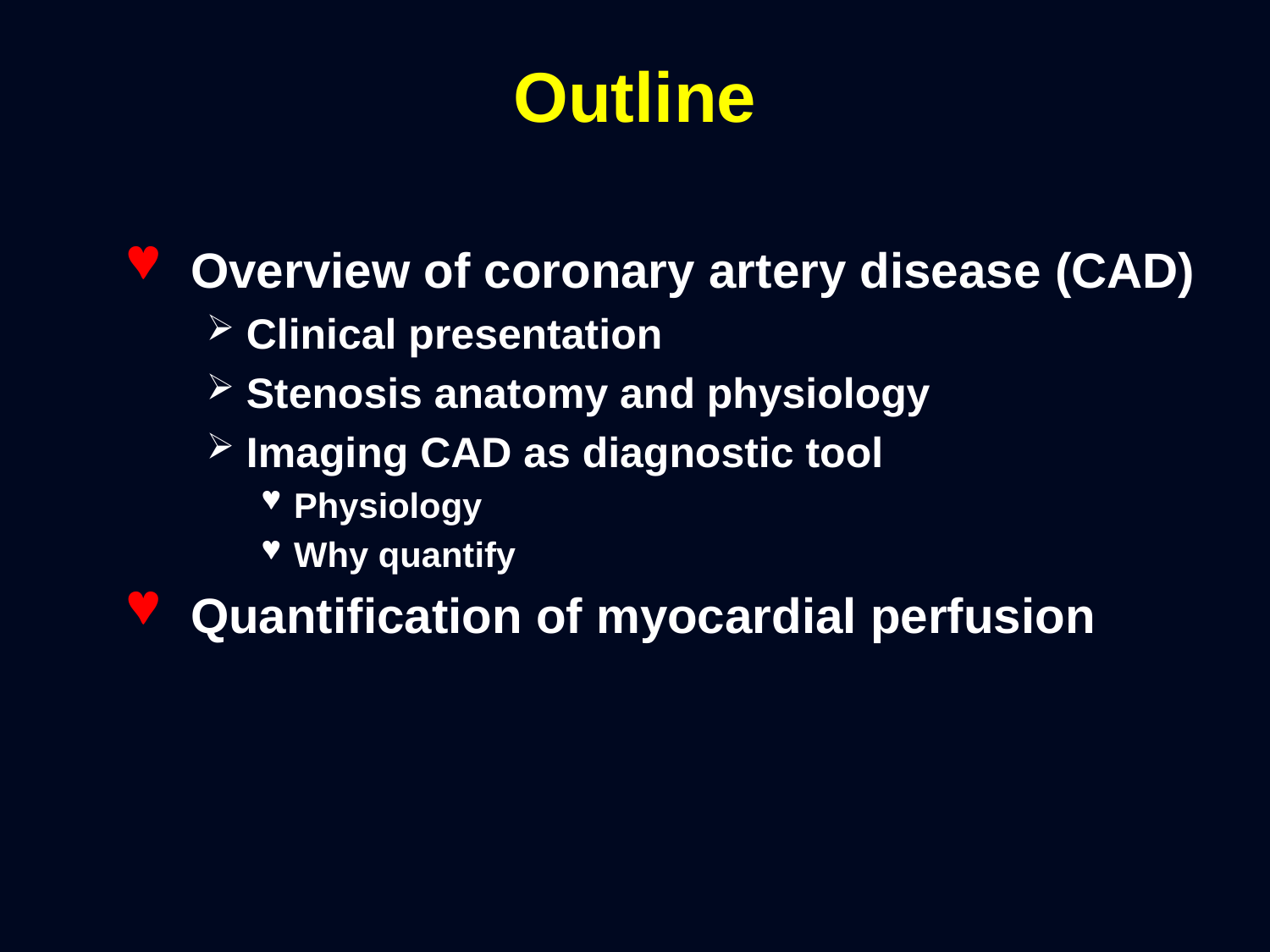

# Outline
Overview of coronary artery disease (CAD)
Clinical presentation
Stenosis anatomy and physiology
Imaging CAD as diagnostic tool
Physiology
Why quantify
Quantification of myocardial perfusion